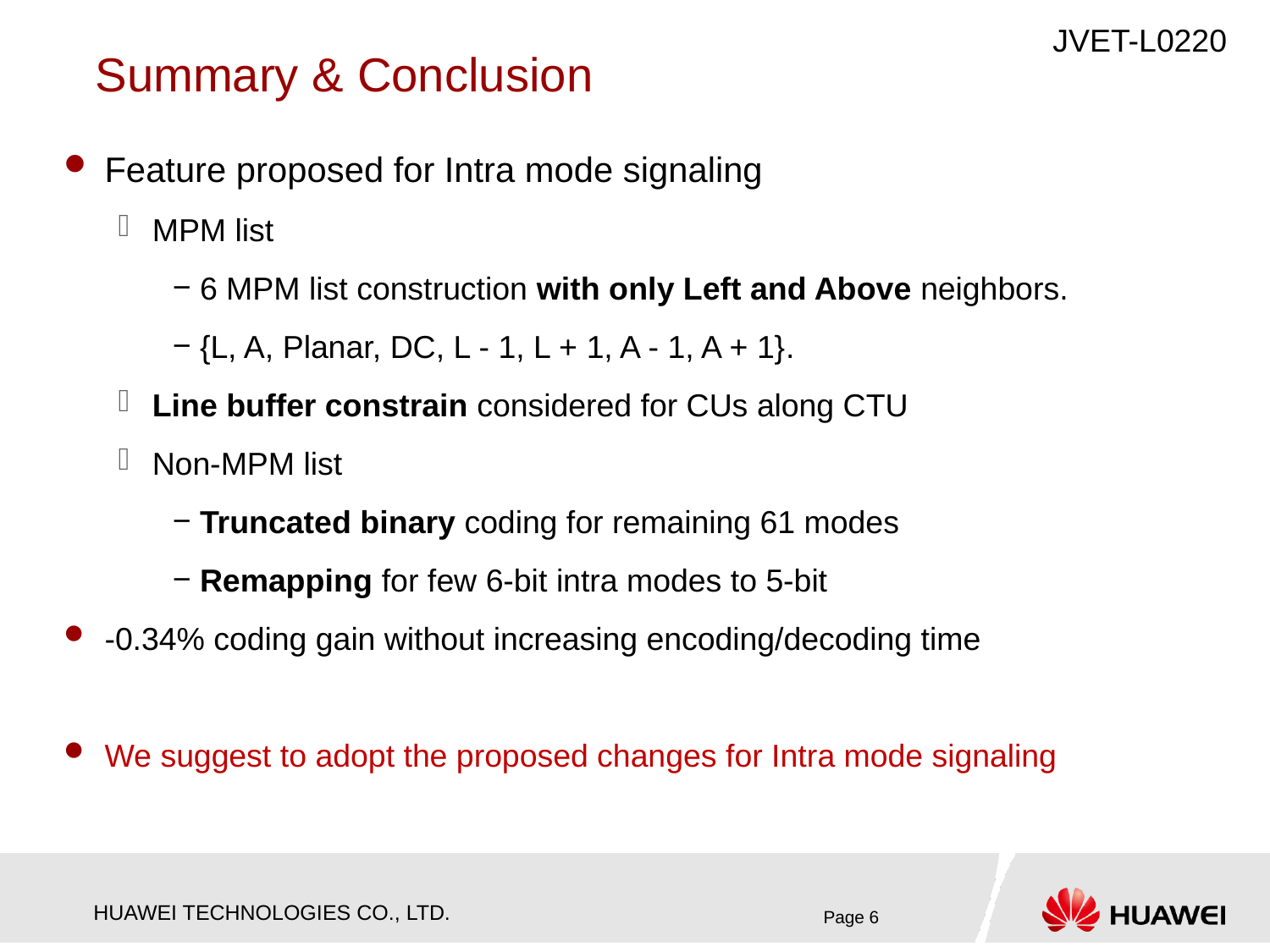

# Summary & Conclusion
Feature proposed for Intra mode signaling
MPM list
6 MPM list construction with only Left and Above neighbors.
{L, A, Planar, DC, L - 1, L + 1, A - 1, A + 1}.
Line buffer constrain considered for CUs along CTU
Non-MPM list
Truncated binary coding for remaining 61 modes
Remapping for few 6-bit intra modes to 5-bit
-0.34% coding gain without increasing encoding/decoding time

We suggest to adopt the proposed changes for Intra mode signaling

Page 6